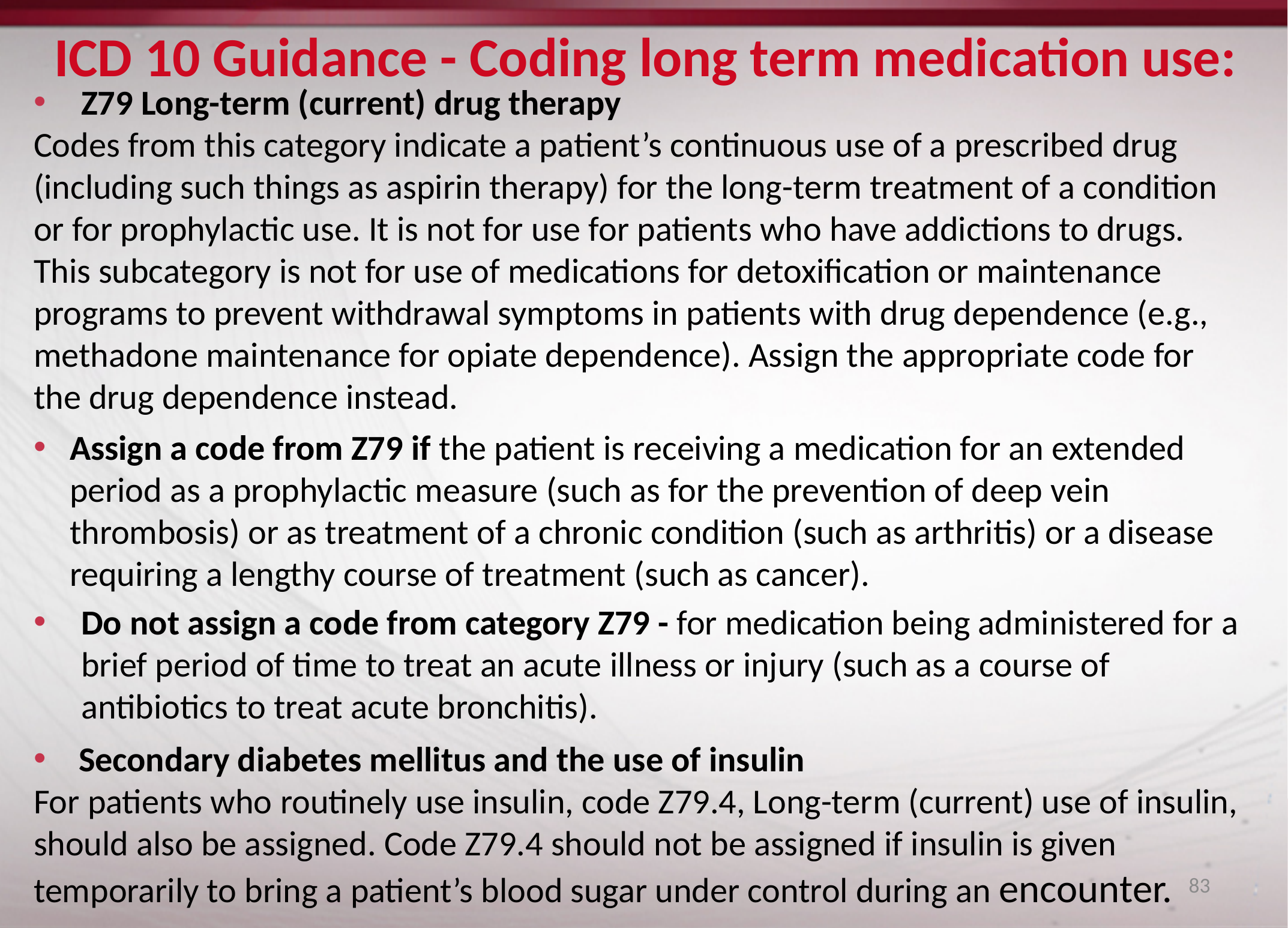

# ICD 10 Guidance - Coding long term medication use:
Z79 Long-term (current) drug therapy
Codes from this category indicate a patient’s continuous use of a prescribed drug (including such things as aspirin therapy) for the long-term treatment of a condition or for prophylactic use. It is not for use for patients who have addictions to drugs. This subcategory is not for use of medications for detoxification or maintenance programs to prevent withdrawal symptoms in patients with drug dependence (e.g., methadone maintenance for opiate dependence). Assign the appropriate code for the drug dependence instead.

Assign a code from Z79 if the patient is receiving a medication for an extended period as a prophylactic measure (such as for the prevention of deep vein thrombosis) or as treatment of a chronic condition (such as arthritis) or a disease requiring a lengthy course of treatment (such as cancer).
Do not assign a code from category Z79 - for medication being administered for a brief period of time to treat an acute illness or injury (such as a course of antibiotics to treat acute bronchitis).

Secondary diabetes mellitus and the use of insulin
For patients who routinely use insulin, code Z79.4, Long-term (current) use of insulin, should also be assigned. Code Z79.4 should not be assigned if insulin is given temporarily to bring a patient’s blood sugar under control during an encounter.

83